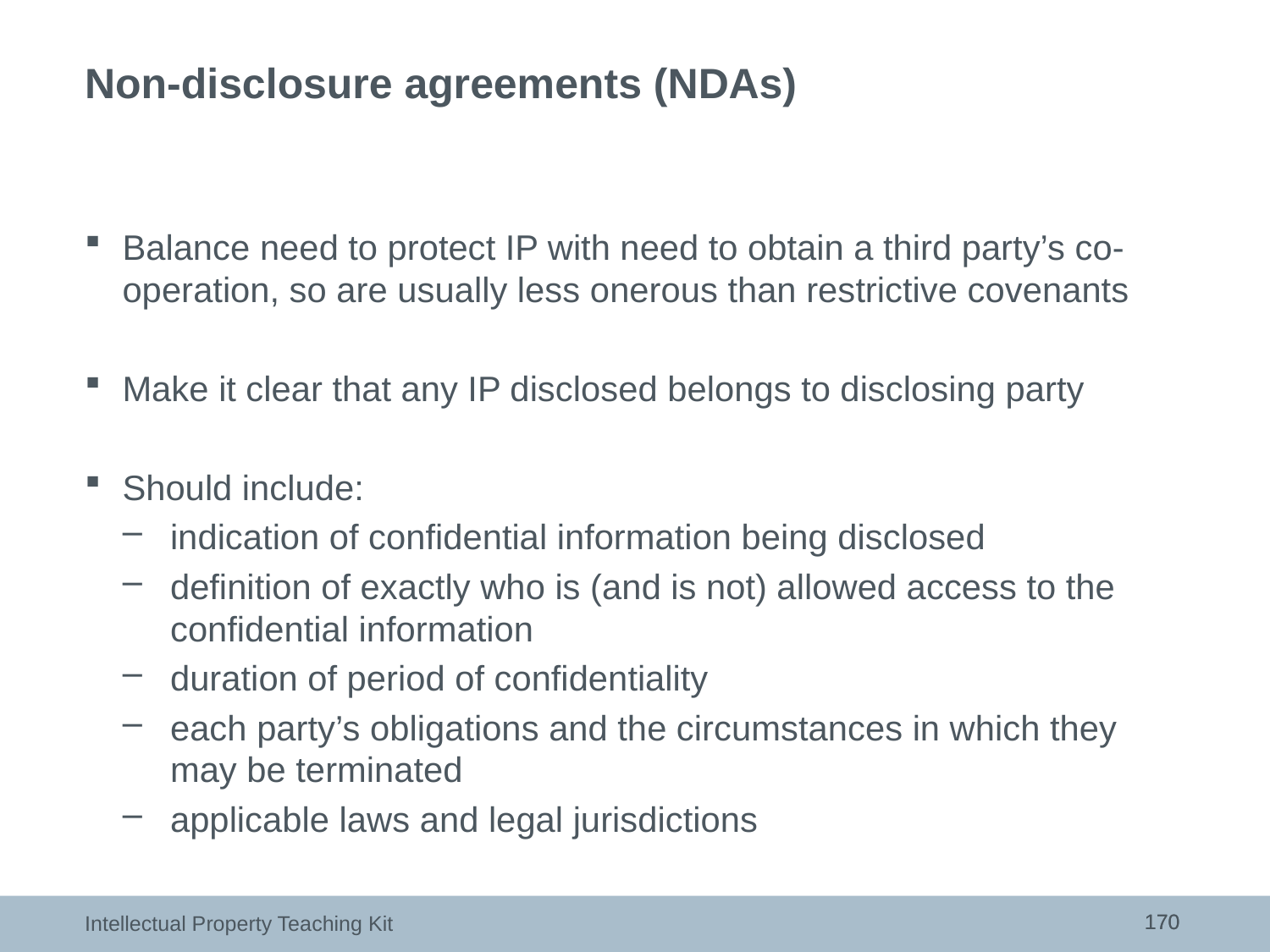

# Non-disclosure agreements (NDAs)
Balance need to protect IP with need to obtain a third party’s co-operation, so are usually less onerous than restrictive covenants

Make it clear that any IP disclosed belongs to disclosing party

Should include:
indication of confidential information being disclosed
definition of exactly who is (and is not) allowed access to the confidential information
duration of period of confidentiality
each party’s obligations and the circumstances in which they may be terminated
applicable laws and legal jurisdictions

170
170
Intellectual Property Teaching Kit